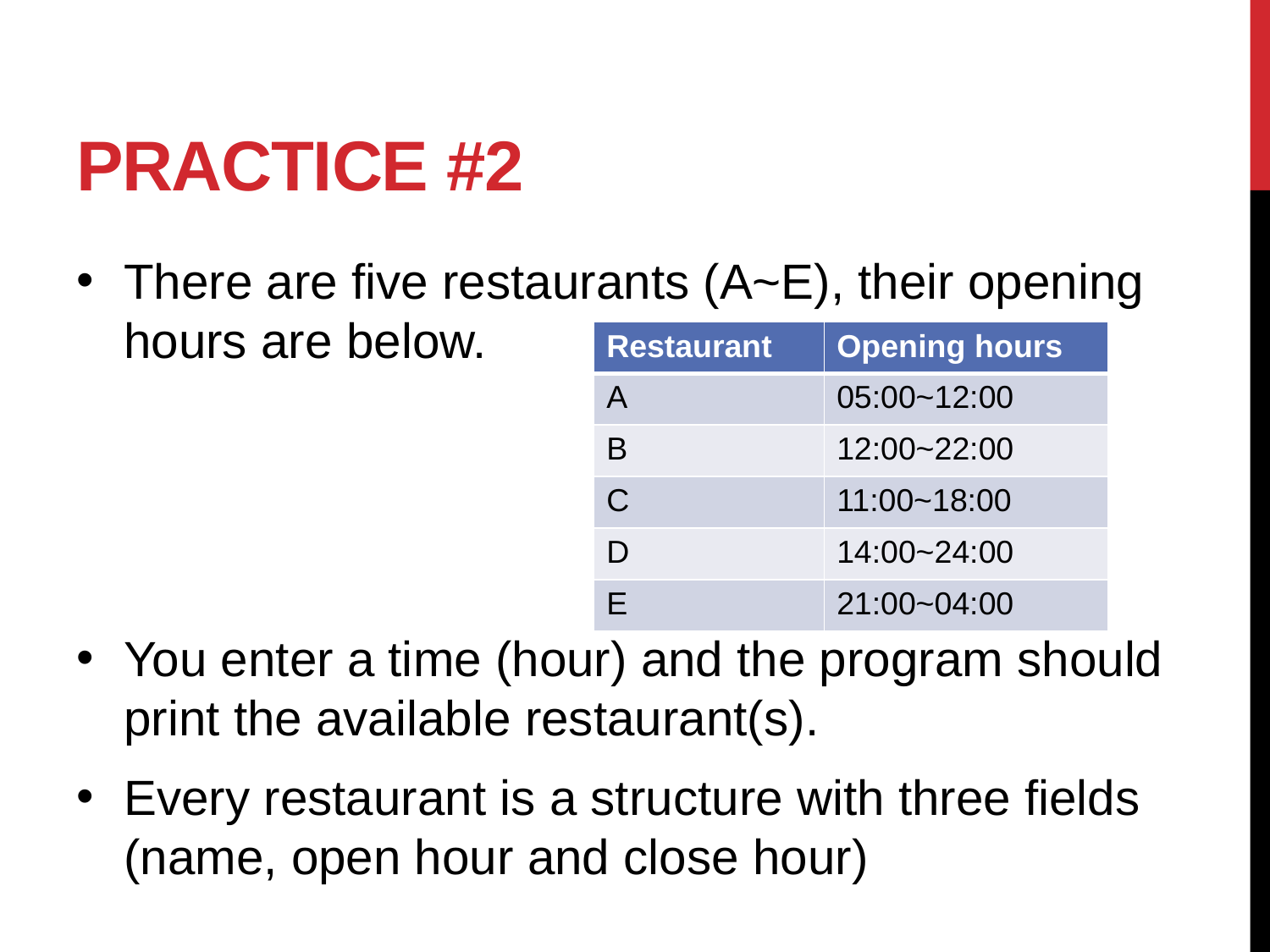

# Practice #2
There are five restaurants (A~E), their opening hours are below.

You enter a time (hour) and the program should print the available restaurant(s).
Every restaurant is a structure with three fields (name, open hour and close hour)
| Restaurant | Opening hours |
| --- | --- |
| A | 05:00~12:00 |
| B | 12:00~22:00 |
| C | 11:00~18:00 |
| D | 14:00~24:00 |
| E | 21:00~04:00 |